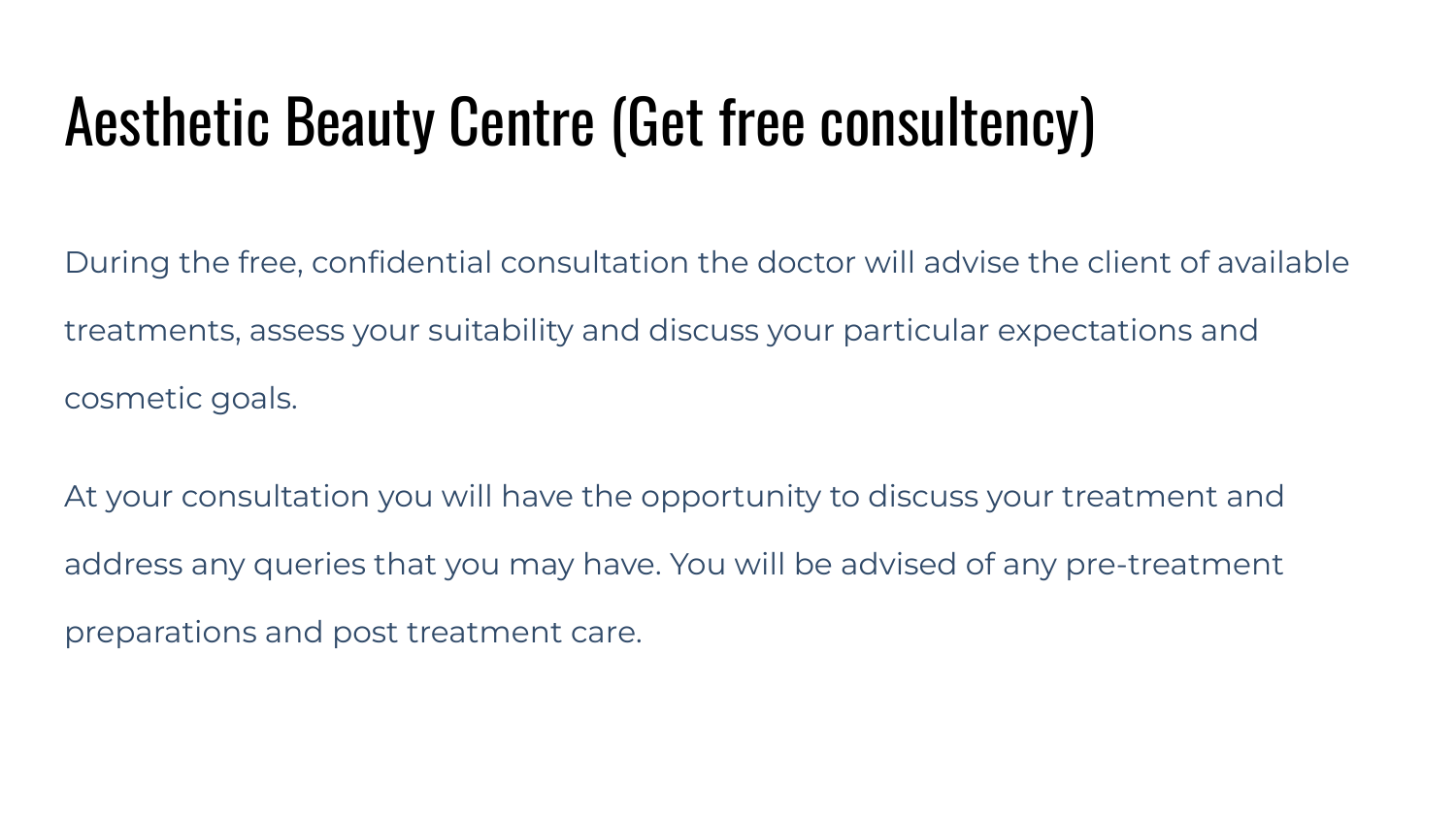

# Aesthetic Beauty Centre (Get free consultency)
During the free, confidential consultation the doctor will advise the client of available treatments, assess your suitability and discuss your particular expectations and cosmetic goals.
At your consultation you will have the opportunity to discuss your treatment and address any queries that you may have. You will be advised of any pre-treatment preparations and post treatment care.